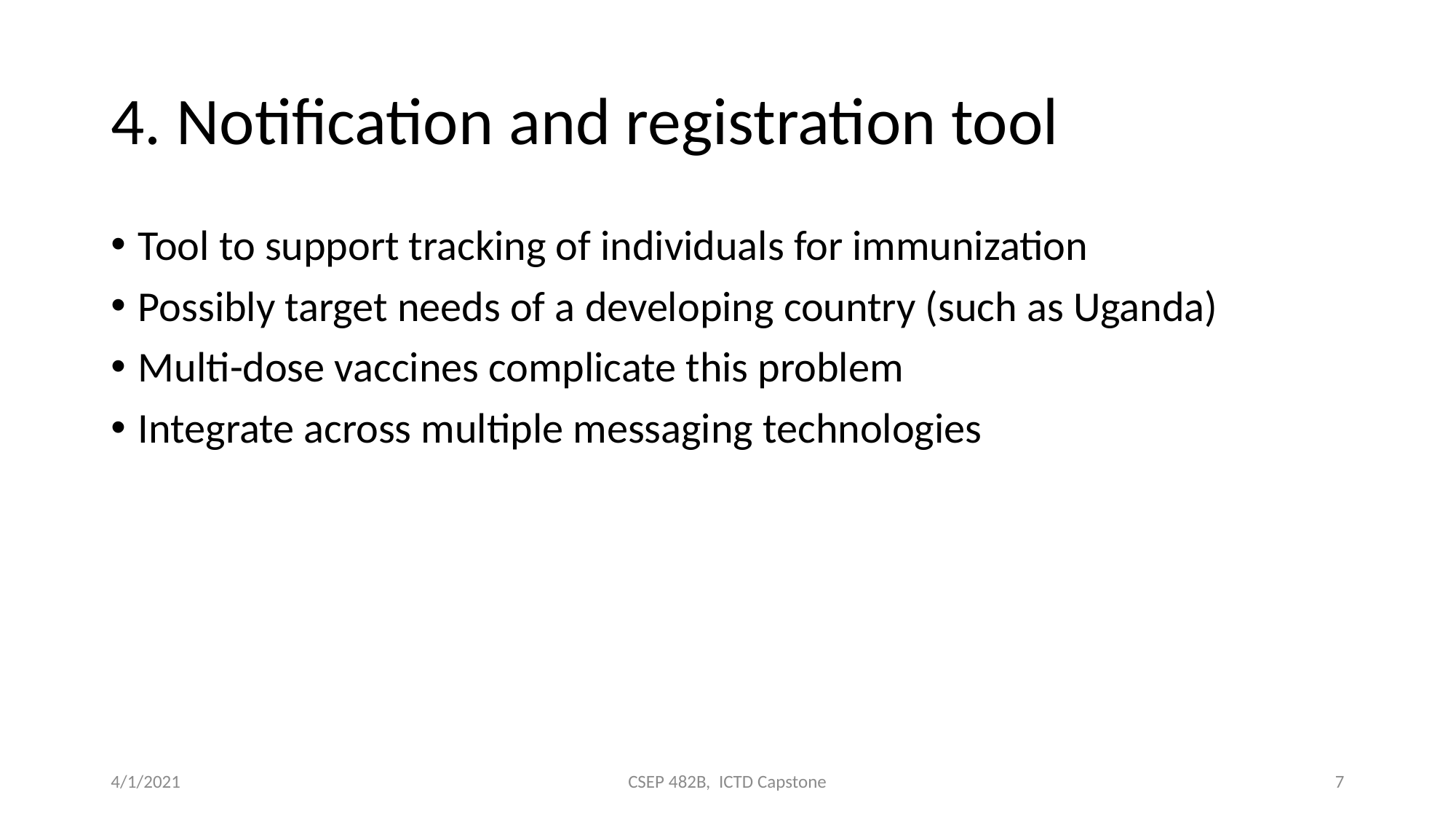

# 4. Notification and registration tool
Tool to support tracking of individuals for immunization
Possibly target needs of a developing country (such as Uganda)
Multi-dose vaccines complicate this problem
Integrate across multiple messaging technologies
4/1/2021
CSEP 482B,  ICTD Capstone
7